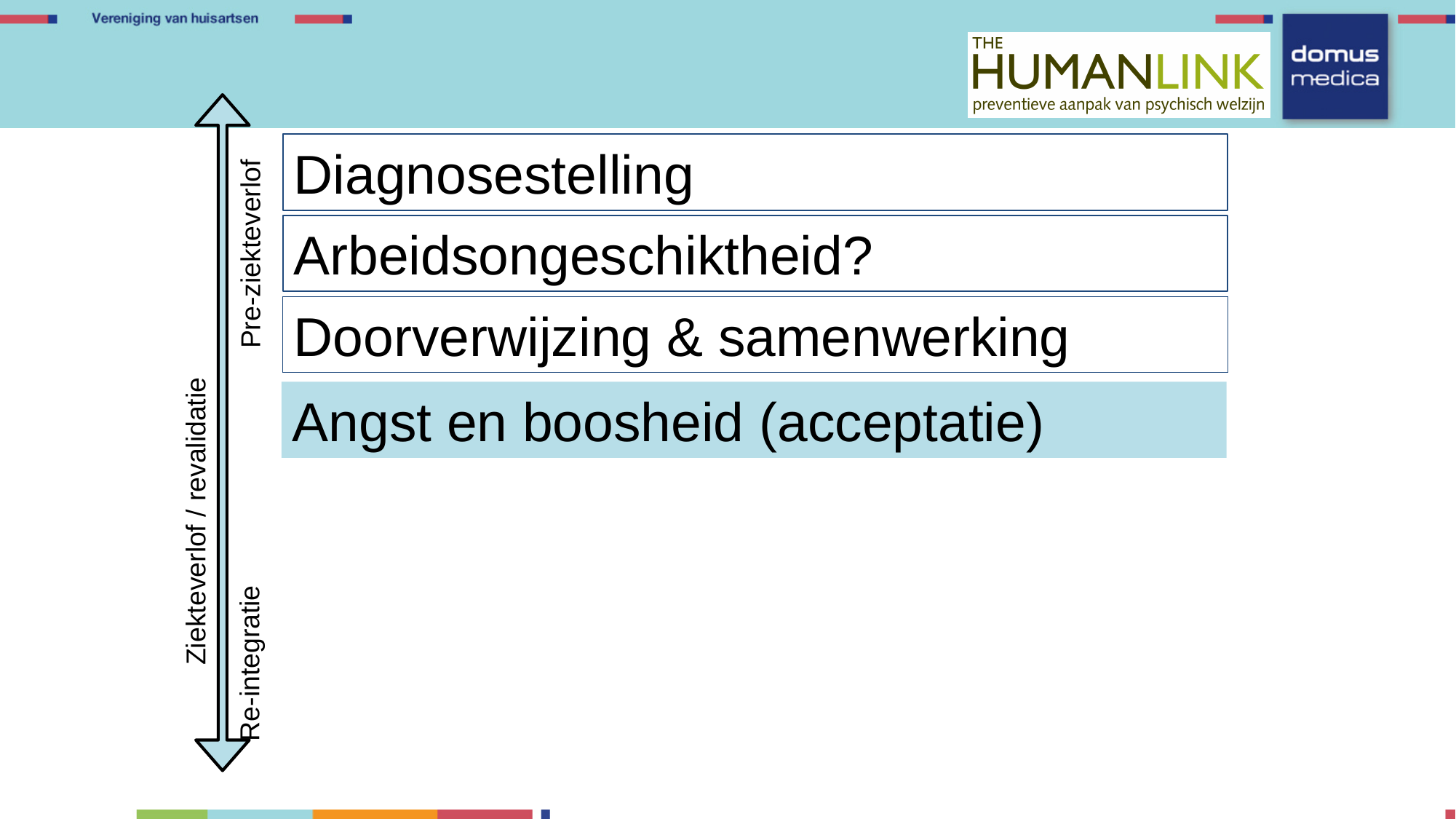

Diagnosestelling
Arbeidsongeschiktheid?
Pre-ziekteverlof
Doorverwijzing & samenwerking
Angst en boosheid (acceptatie)

Ziekteverlof / revalidatie
Re-integratie